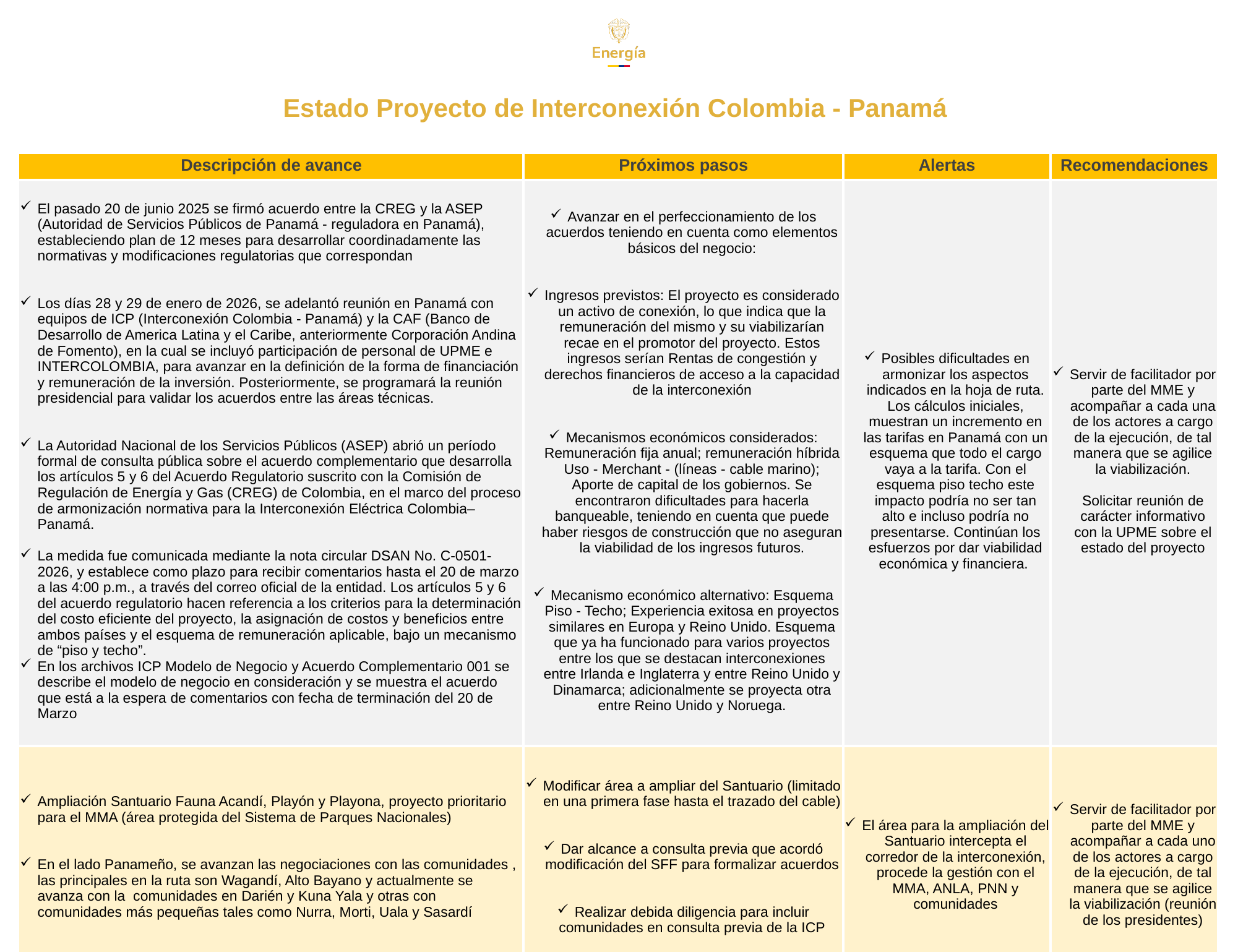

Estado Proyecto de Interconexión Colombia - Panamá
| Descripción de avance | Próximos pasos | Alertas | Recomendaciones |
| --- | --- | --- | --- |
| El pasado 20 de junio 2025 se firmó acuerdo entre la CREG y la ASEP (Autoridad de Servicios Públicos de Panamá - reguladora en Panamá), estableciendo plan de 12 meses para desarrollar coordinadamente las normativas y modificaciones regulatorias que correspondan Los días 28 y 29 de enero de 2026, se adelantó reunión en Panamá con equipos de ICP (Interconexión Colombia - Panamá) y la CAF (Banco de Desarrollo de America Latina y el Caribe, anteriormente Corporación Andina de Fomento), en la cual se incluyó participación de personal de UPME e INTERCOLOMBIA, para avanzar en la definición de la forma de financiación y remuneración de la inversión. Posteriormente, se programará la reunión presidencial para validar los acuerdos entre las áreas técnicas. La Autoridad Nacional de los Servicios Públicos (ASEP) abrió un período formal de consulta pública sobre el acuerdo complementario que desarrolla los artículos 5 y 6 del Acuerdo Regulatorio suscrito con la Comisión de Regulación de Energía y Gas (CREG) de Colombia, en el marco del proceso de armonización normativa para la Interconexión Eléctrica Colombia–Panamá. La medida fue comunicada mediante la nota circular DSAN No. C-0501-2026, y establece como plazo para recibir comentarios hasta el 20 de marzo a las 4:00 p.m., a través del correo oficial de la entidad. Los artículos 5 y 6 del acuerdo regulatorio hacen referencia a los criterios para la determinación del costo eficiente del proyecto, la asignación de costos y beneficios entre ambos países y el esquema de remuneración aplicable, bajo un mecanismo de “piso y techo”. En los archivos ICP Modelo de Negocio y Acuerdo Complementario 001 se describe el modelo de negocio en consideración y se muestra el acuerdo que está a la espera de comentarios con fecha de terminación del 20 de Marzo | Avanzar en el perfeccionamiento de los acuerdos teniendo en cuenta como elementos básicos del negocio: Ingresos previstos: El proyecto es considerado un activo de conexión, lo que indica que la remuneración del mismo y su viabilizarían recae en el promotor del proyecto. Estos ingresos serían Rentas de congestión y derechos financieros de acceso a la capacidad de la interconexión Mecanismos económicos considerados: Remuneración fija anual; remuneración híbrida Uso - Merchant - (líneas - cable marino); Aporte de capital de los gobiernos. Se encontraron dificultades para hacerla banqueable, teniendo en cuenta que puede haber riesgos de construcción que no aseguran la viabilidad de los ingresos futuros. Mecanismo económico alternativo: Esquema Piso - Techo; Experiencia exitosa en proyectos similares en Europa y Reino Unido. Esquema que ya ha funcionado para varios proyectos entre los que se destacan interconexiones entre Irlanda e Inglaterra y entre Reino Unido y Dinamarca; adicionalmente se proyecta otra entre Reino Unido y Noruega. | Posibles dificultades en armonizar los aspectos indicados en la hoja de ruta. Los cálculos iniciales, muestran un incremento en las tarifas en Panamá con un esquema que todo el cargo vaya a la tarifa. Con el esquema piso techo este impacto podría no ser tan alto e incluso podría no presentarse. Continúan los esfuerzos por dar viabilidad económica y financiera. | Servir de facilitador por parte del MME y acompañar a cada una de los actores a cargo de la ejecución, de tal manera que se agilice la viabilización. Solicitar reunión de carácter informativo con la UPME sobre el estado del proyecto |
| Ampliación Santuario Fauna Acandí, Playón y Playona, proyecto prioritario para el MMA (área protegida del Sistema de Parques Nacionales) En el lado Panameño, se avanzan las negociaciones con las comunidades , las principales en la ruta son Wagandí, Alto Bayano y actualmente se avanza con la comunidades en Darién y Kuna Yala y otras con comunidades más pequeñas tales como Nurra, Morti, Uala y Sasardí | Modificar área a ampliar del Santuario (limitado en una primera fase hasta el trazado del cable) Dar alcance a consulta previa que acordó modificación del SFF para formalizar acuerdos Realizar debida diligencia para incluir comunidades en consulta previa de la ICP | El área para la ampliación del Santuario intercepta el corredor de la interconexión, procede la gestión con el MMA, ANLA, PNN y comunidades | Servir de facilitador por parte del MME y acompañar a cada uno de los actores a cargo de la ejecución, de tal manera que se agilice la viabilización (reunión de los presidentes) |